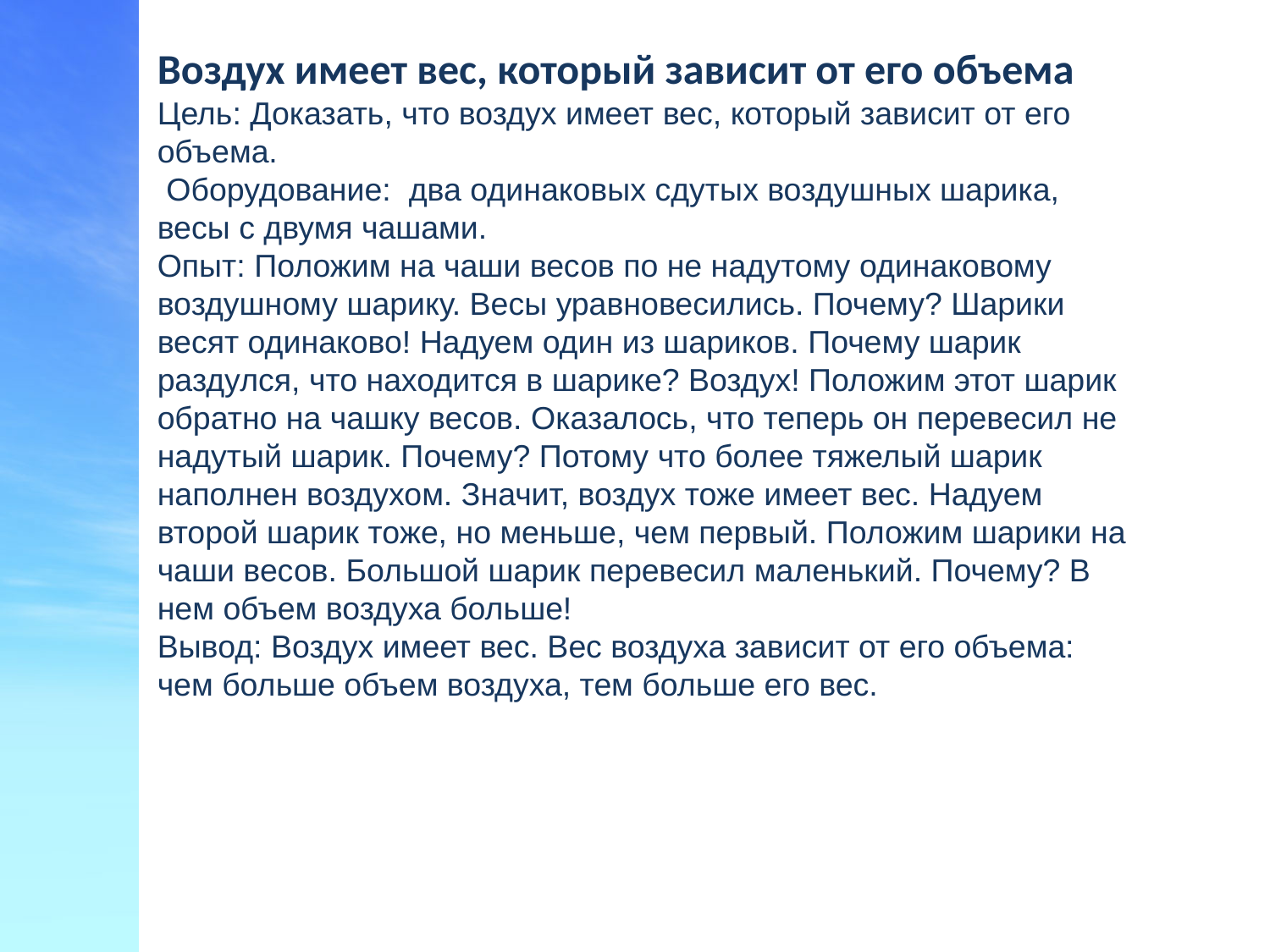

Воздух имеет вес, который зависит от его объема
Цель: Доказать, что воздух имеет вес, который зависит от его объема.
 Оборудование:  два одинаковых сдутых воздушных шарика, весы с двумя чашами.
Опыт: Положим на чаши весов по не надутому одинаковому воздушному шарику. Весы уравновесились. Почему? Шарики весят одинаково! Надуем один из шариков. Почему шарик раздулся, что находится в шарике? Воздух! Положим этот шарик обратно на чашку весов. Оказалось, что теперь он перевесил не надутый шарик. Почему? Потому что более тяжелый шарик наполнен воздухом. Значит, воздух тоже имеет вес. Надуем второй шарик тоже, но меньше, чем первый. Положим шарики на чаши весов. Большой шарик перевесил маленький. Почему? В нем объем воздуха больше!
Вывод: Воздух имеет вес. Вес воздуха зависит от его объема: чем больше объем воздуха, тем больше его вес.